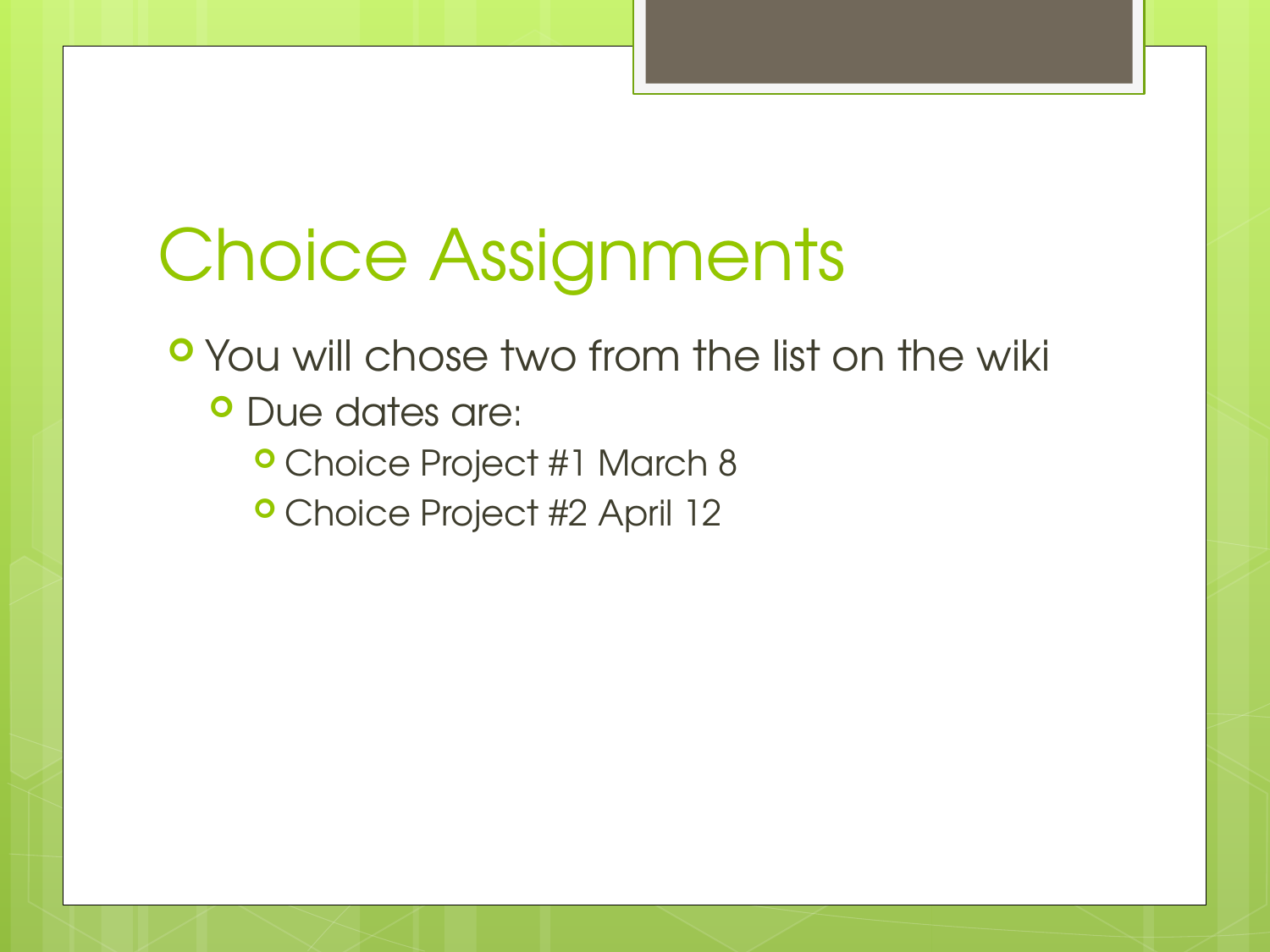

# Choice Assignments
You will chose two from the list on the wiki
Due dates are:
Choice Project #1 March 8
Choice Project #2 April 12